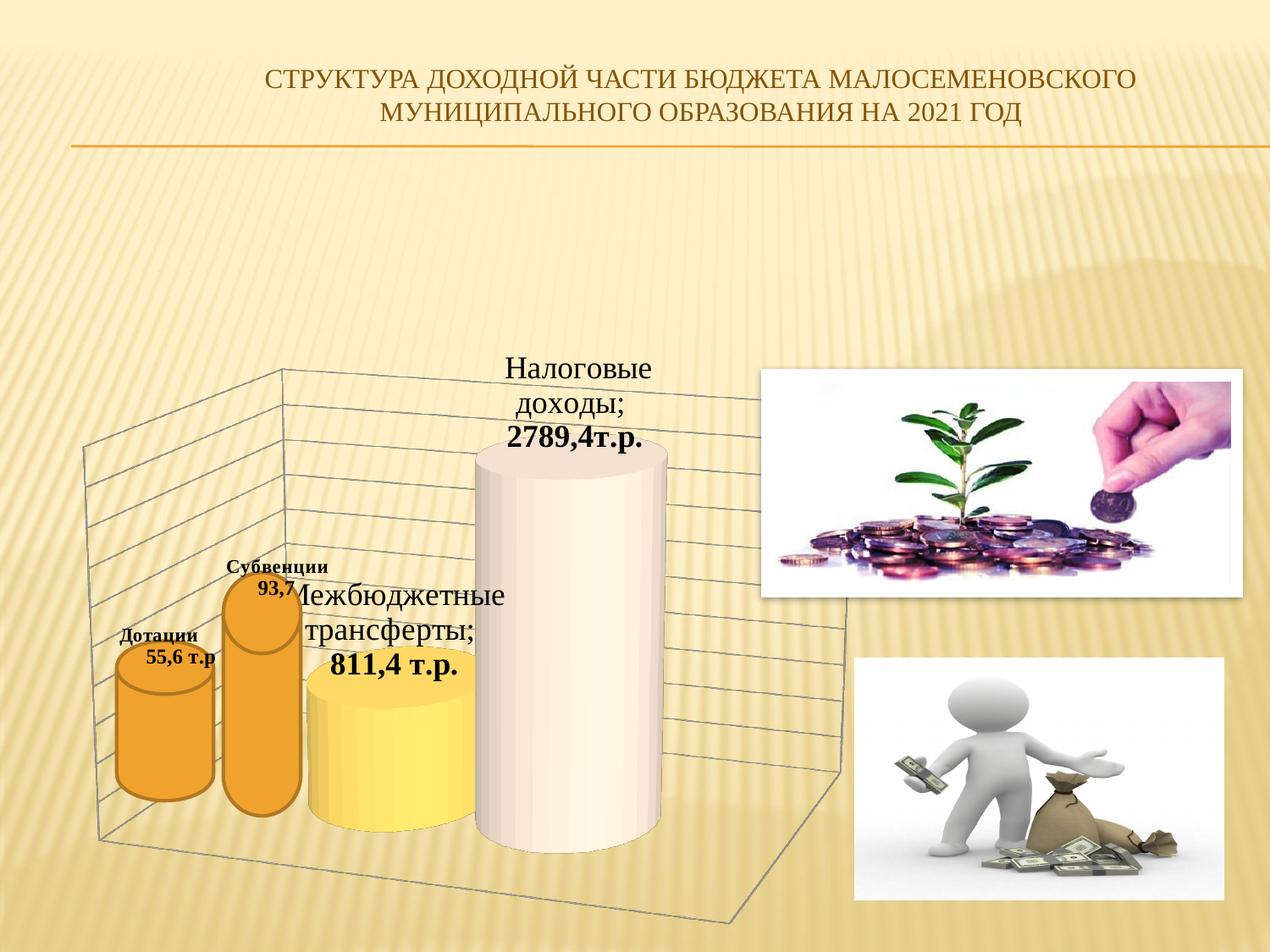

# Структура доходной части бюджета Малосеменовского муниципального образования на 2021 год

[unsupported chart]